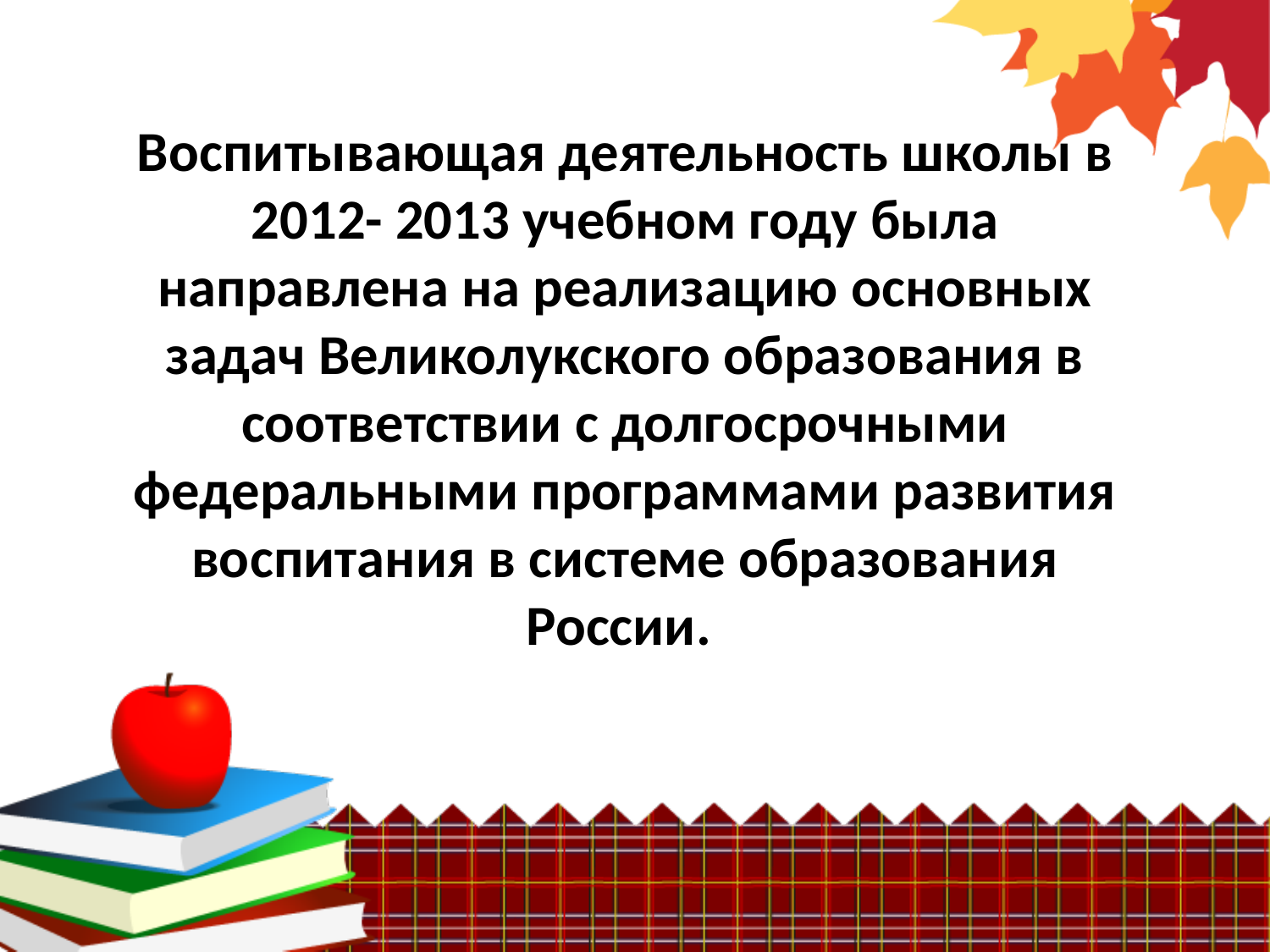

Воспитывающая деятельность школы в 2012- 2013 учебном году была направлена на реализацию основных задач Великолукского образования в соответствии с долгосрочными федеральными программами развития воспитания в системе образования России.